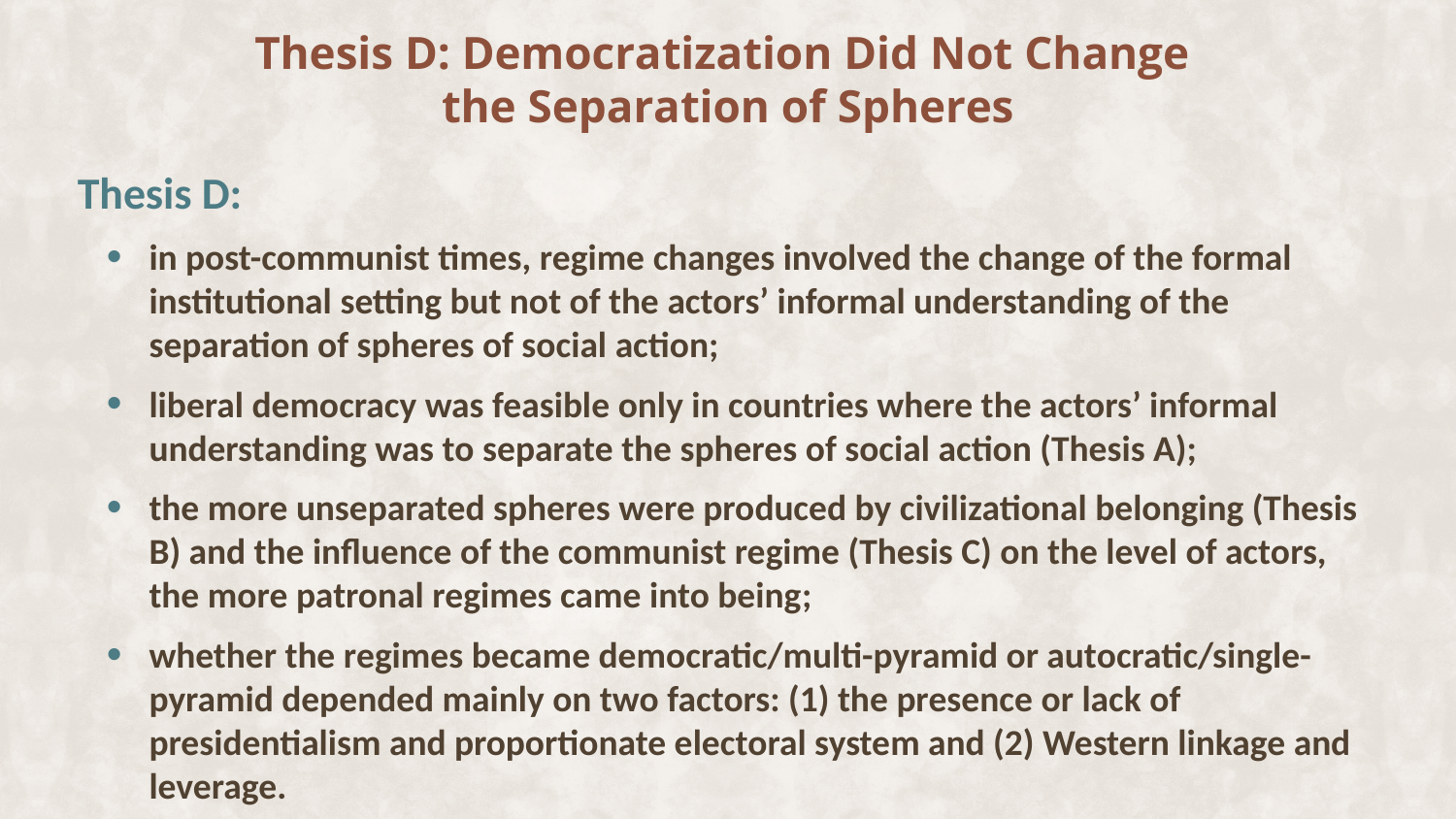

Thesis D: Democratization Did Not Change
the Separation of Spheres
Thesis D:
in post-communist times, regime changes involved the change of the formal institutional setting but not of the actors’ informal understanding of the separation of spheres of social action;
liberal democracy was feasible only in countries where the actors’ informal understanding was to separate the spheres of social action (Thesis A);
the more unseparated spheres were produced by civilizational belonging (Thesis B) and the influence of the communist regime (Thesis C) on the level of actors, the more patronal regimes came into being;
whether the regimes became democratic/multi-pyramid or autocratic/single-pyramid depended mainly on two factors: (1) the presence or lack of presidentialism and proportionate electoral system and (2) Western linkage and leverage.